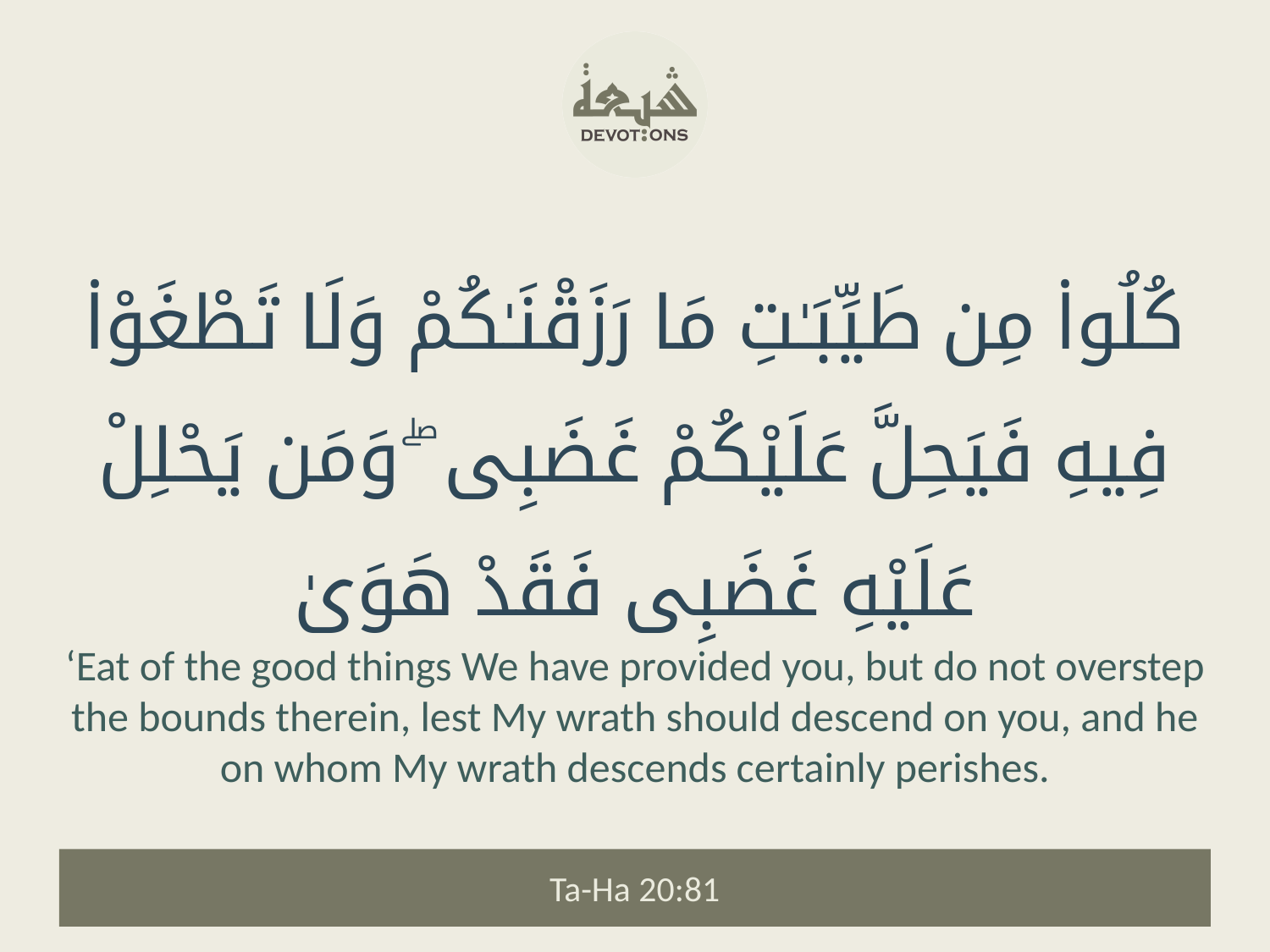

كُلُوا۟ مِن طَيِّبَـٰتِ مَا رَزَقْنَـٰكُمْ وَلَا تَطْغَوْا۟ فِيهِ فَيَحِلَّ عَلَيْكُمْ غَضَبِى ۖ وَمَن يَحْلِلْ عَلَيْهِ غَضَبِى فَقَدْ هَوَىٰ
‘Eat of the good things We have provided you, but do not overstep the bounds therein, lest My wrath should descend on you, and he on whom My wrath descends certainly perishes.
Ta-Ha 20:81